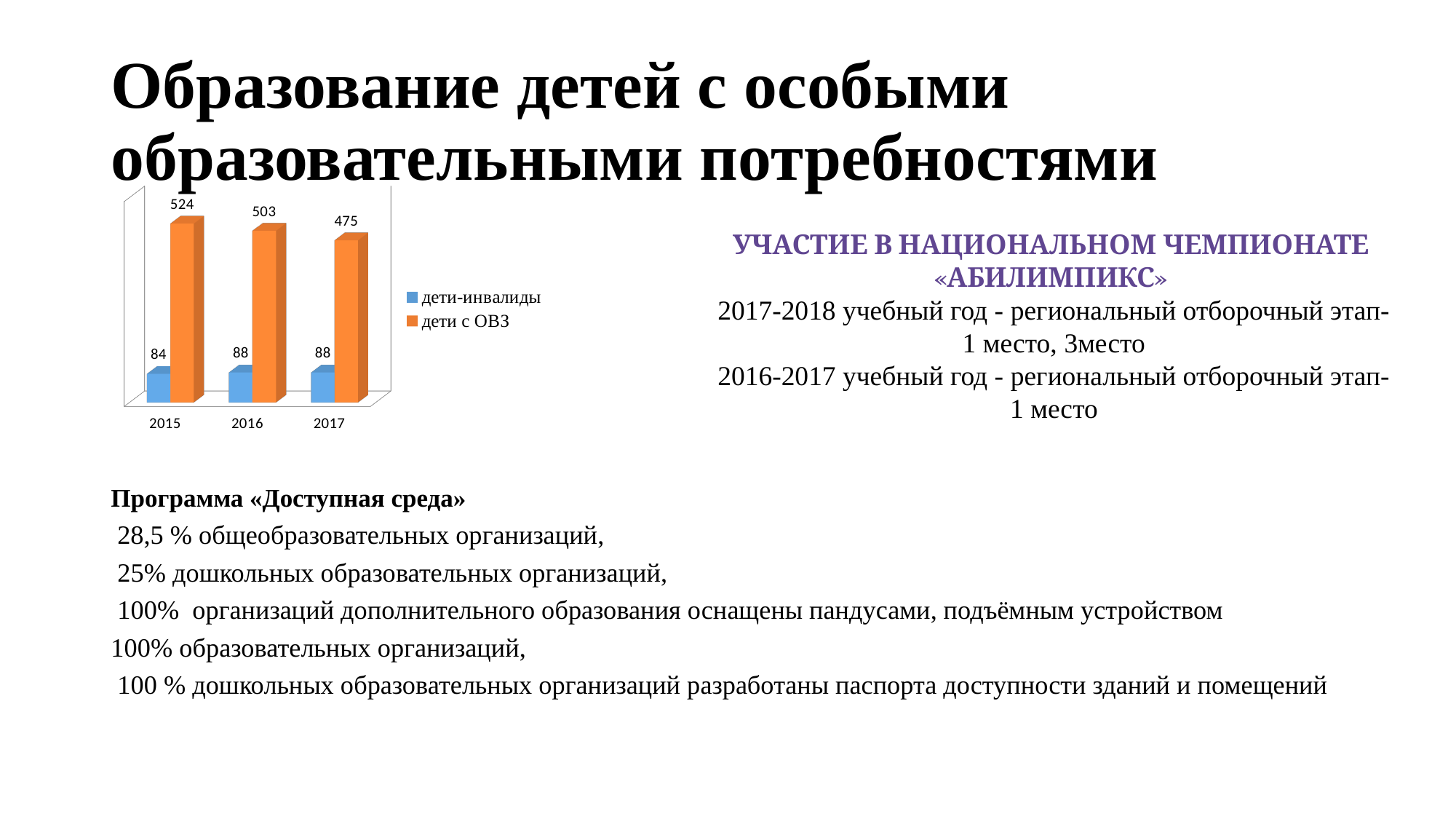

# Образование детей с особыми образовательными потребностями

[unsupported chart]

УЧАСТИЕ В НАЦИОНАЛЬНОМ ЧЕМПИОНАТЕ  «АБИЛИМПИКС»
2017-2018 учебный год - региональный отборочный этап- 1 место, 3место
2016-2017 учебный год - региональный отборочный этап- 1 место

Программа «Доступная среда»
 28,5 % общеобразовательных организаций,
 25% дошкольных образовательных организаций,
 100%  организаций дополнительного образования оснащены пандусами, подъёмным устройством
100% образовательных организаций,
 100 % дошкольных образовательных организаций разработаны паспорта доступности зданий и помещений